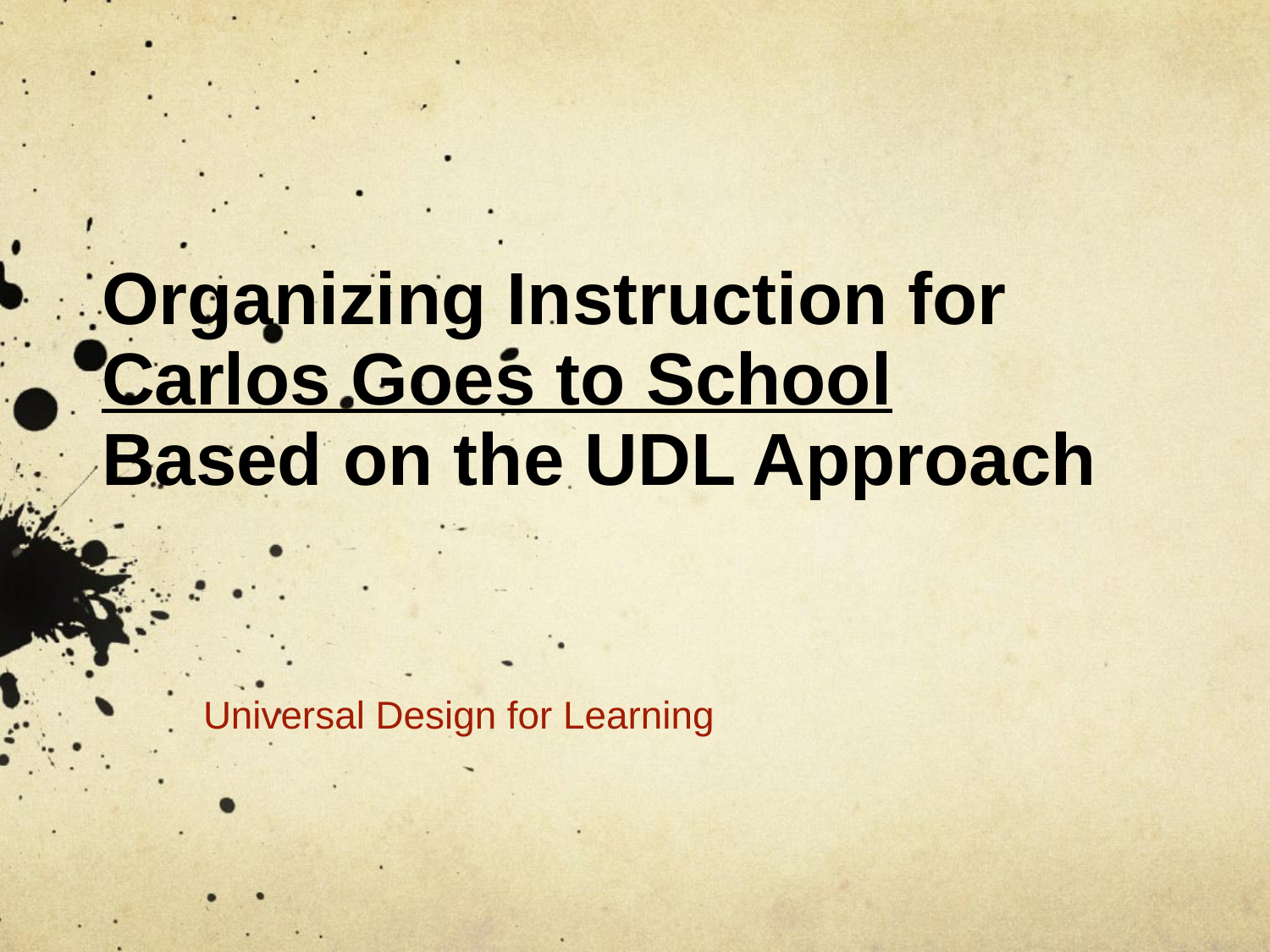

# Organizing Instruction for Carlos Goes to School Based on the UDL Approach
Universal Design for Learning